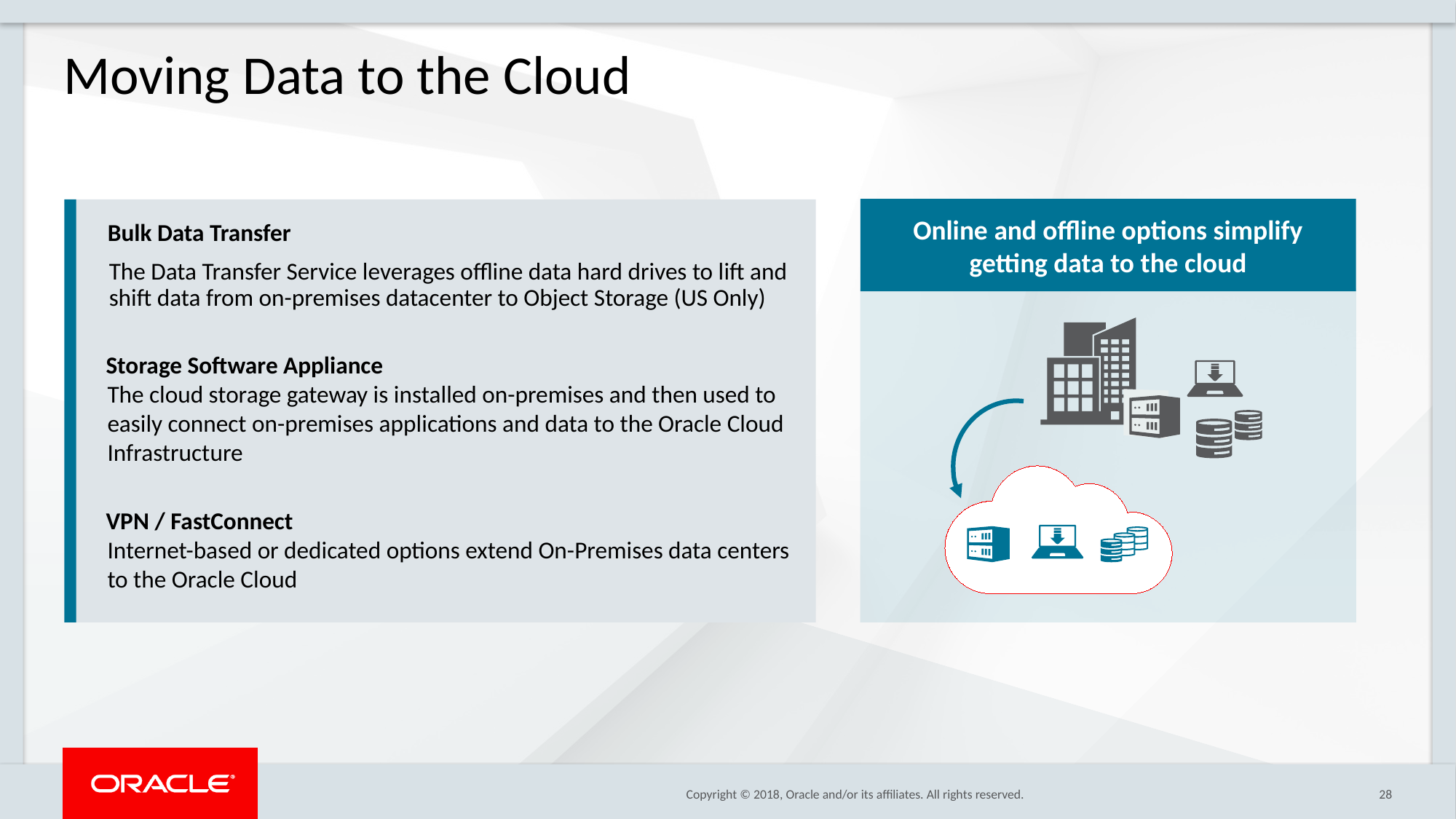

Moving Data to the Cloud
Online and offline options simplify getting data to the cloud

Bulk Data Transfer
The Data Transfer Service leverages offline data hard drives to lift and shift data from on-premises datacenter to Object Storage (US Only)

Storage Software Appliance
The cloud storage gateway is installed on-premises and then used to easily connect on-premises applications and data to the Oracle Cloud Infrastructure
VPN / FastConnect
Internet-based or dedicated options extend On-Premises data centers to the Oracle Cloud
28